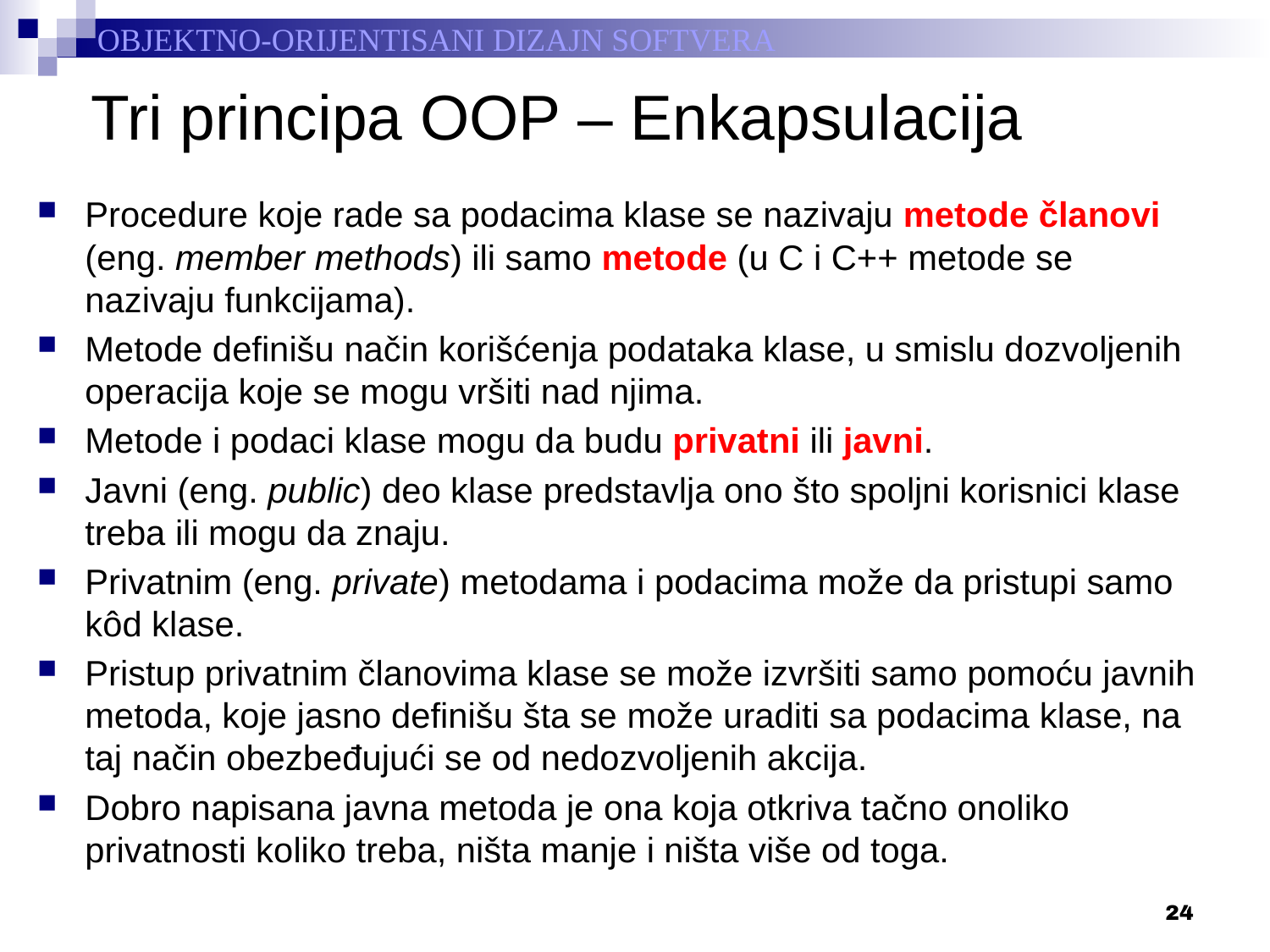

# Tri principa OOP – Enkapsulacija
Procedure koje rade sa podacima klase se nazivaju metode članovi (eng. member methods) ili samo metode (u C i C++ metode se nazivaju funkcijama).
Metode definišu način korišćenja podataka klase, u smislu dozvoljenih operacija koje se mogu vršiti nad njima.
Metode i podaci klase mogu da budu privatni ili javni.
Javni (eng. public) deo klase predstavlja ono što spoljni korisnici klase treba ili mogu da znaju.
Privatnim (eng. private) metodama i podacima može da pristupi samo kôd klase.
Pristup privatnim članovima klase se može izvršiti samo pomoću javnih metoda, koje jasno definišu šta se može uraditi sa podacima klase, na taj način obezbeđujući se od nedozvoljenih akcija.
Dobro napisana javna metoda je ona koja otkriva tačno onoliko privatnosti koliko treba, ništa manje i ništa više od toga.
24